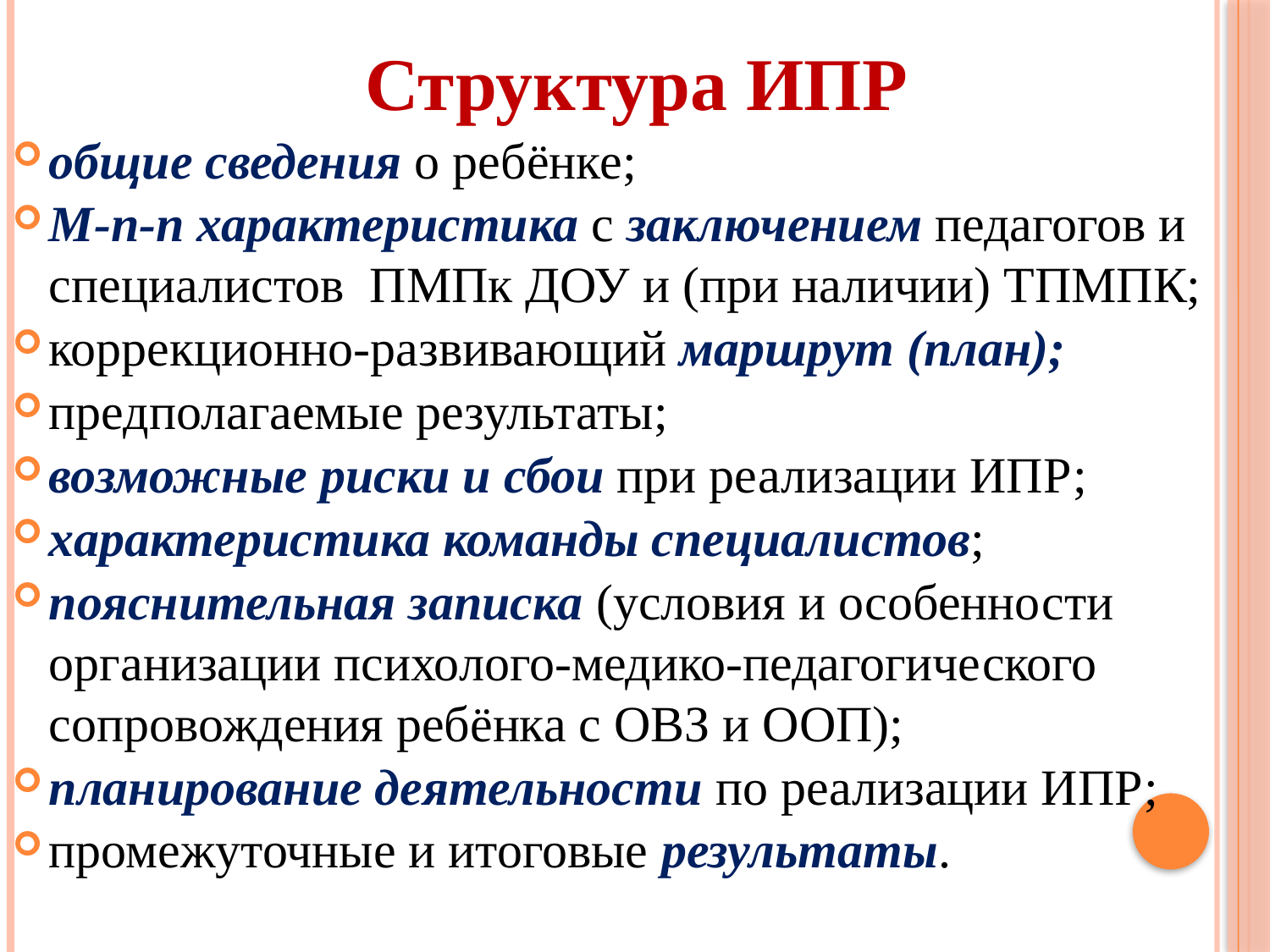

Структура ИПР
общие сведения о ребёнке;
М-п-п характеристика с заключением педагогов и специалистов  ПМПк ДОУ и (при наличии) ТПМПК;
коррекционно-развивающий маршрут (план);
предполагаемые результаты;
возможные риски и сбои при реализации ИПР;
характеристика команды специалистов;
пояснительная записка (условия и особенности организации психолого-медико-педагогического сопровождения ребёнка с ОВЗ и ООП);
планирование деятельности по реализации ИПР;
промежуточные и итоговые результаты.